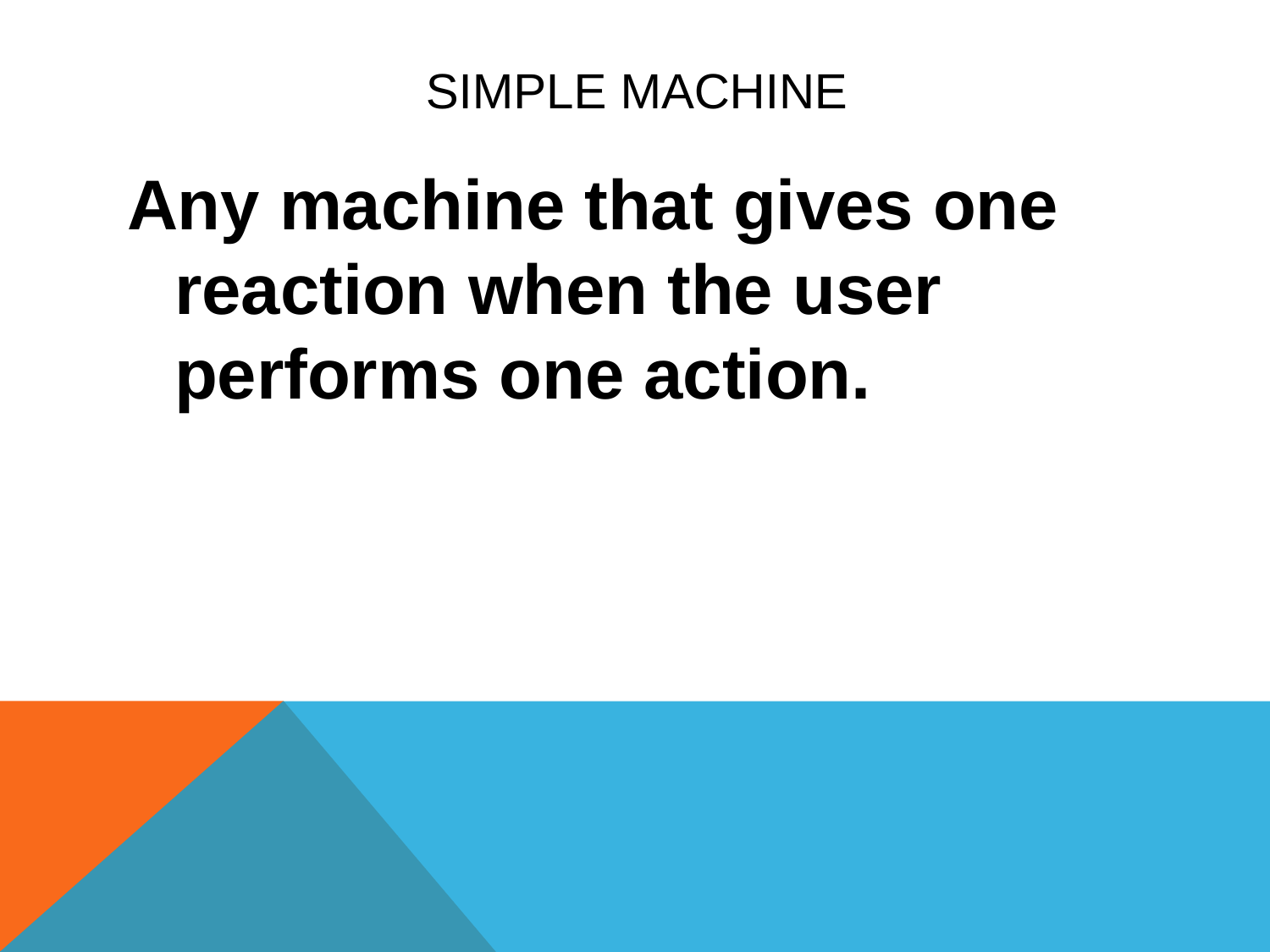

# Simple Machine
Any machine that gives one reaction when the user performs one action.